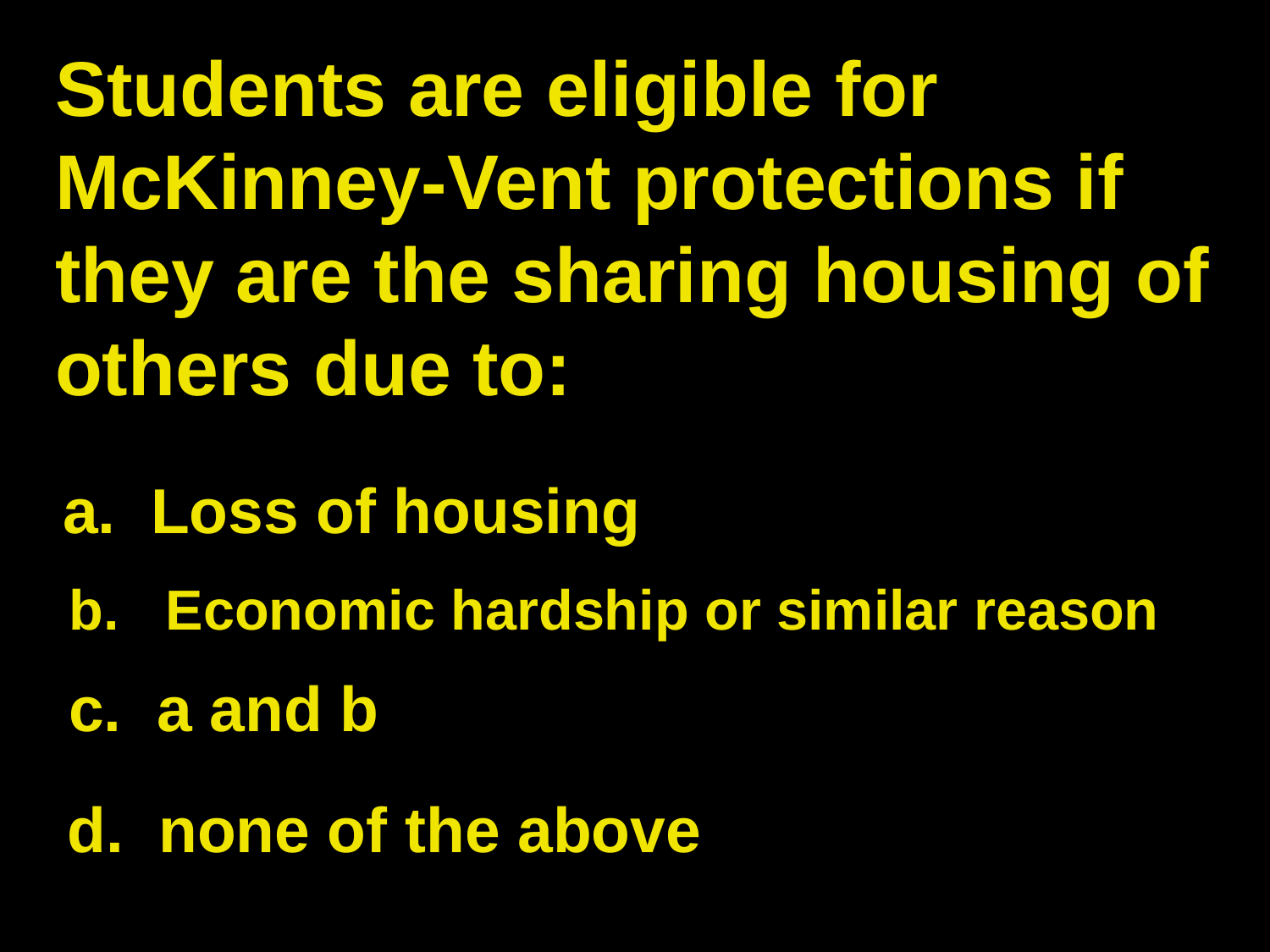

# Students are eligible for McKinney-Vent protections if they are the sharing housing of others due to:
a.  Loss of housing
b.   Economic hardship or similar reason
c.  a and b
d.  none of the above